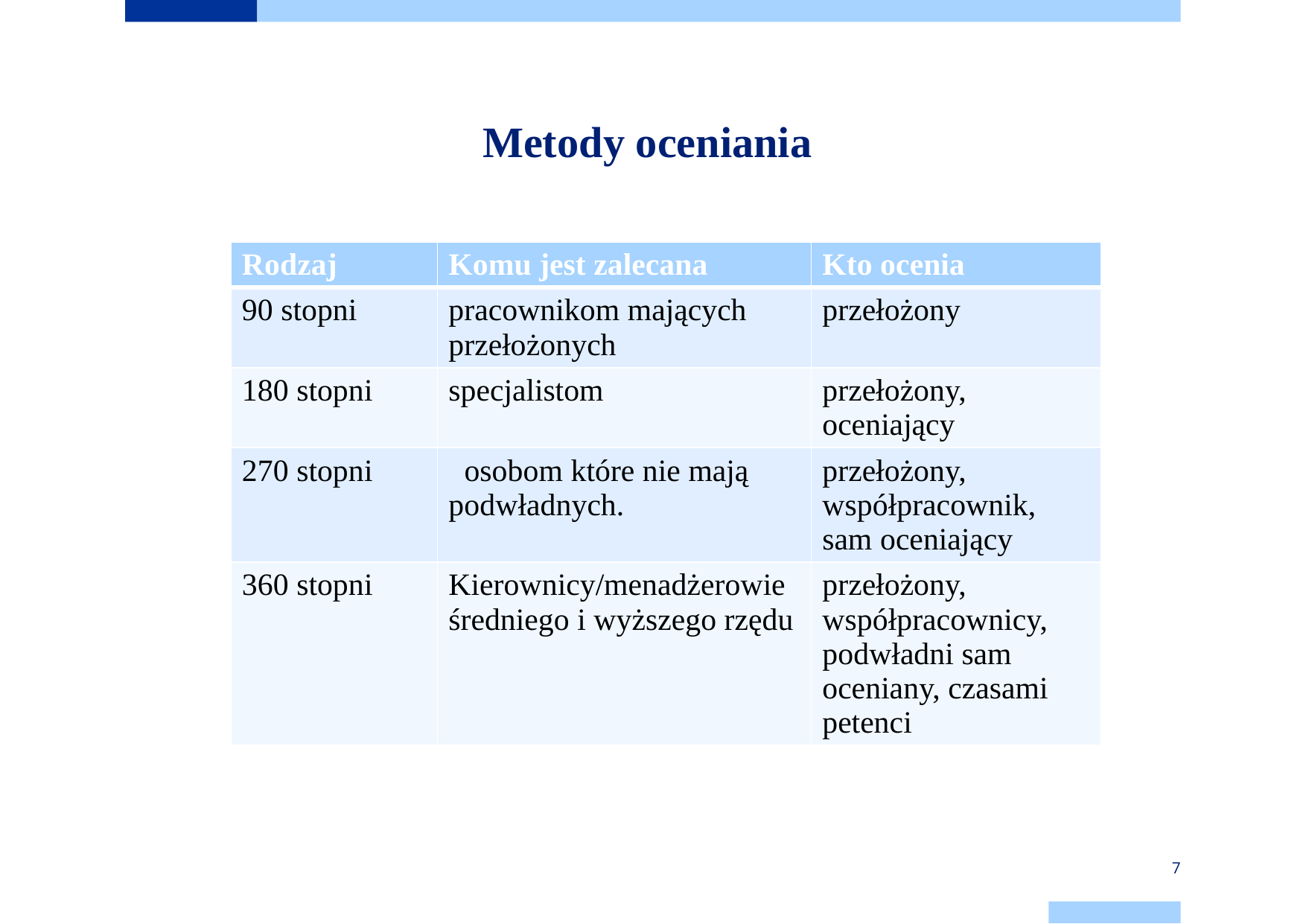

# Metody oceniania

| Rodzaj | Komu jest zalecana | Kto ocenia |
| --- | --- | --- |
| 90 stopni | pracownikom mających przełożonych | przełożony |
| 180 stopni | specjalistom | przełożony, oceniający |
| 270 stopni | osobom które nie mają podwładnych. | przełożony, współpracownik, sam oceniający |
| 360 stopni | Kierownicy/menadżerowie średniego i wyższego rzędu | przełożony, współpracownicy, podwładni sam oceniany, czasami petenci |
7